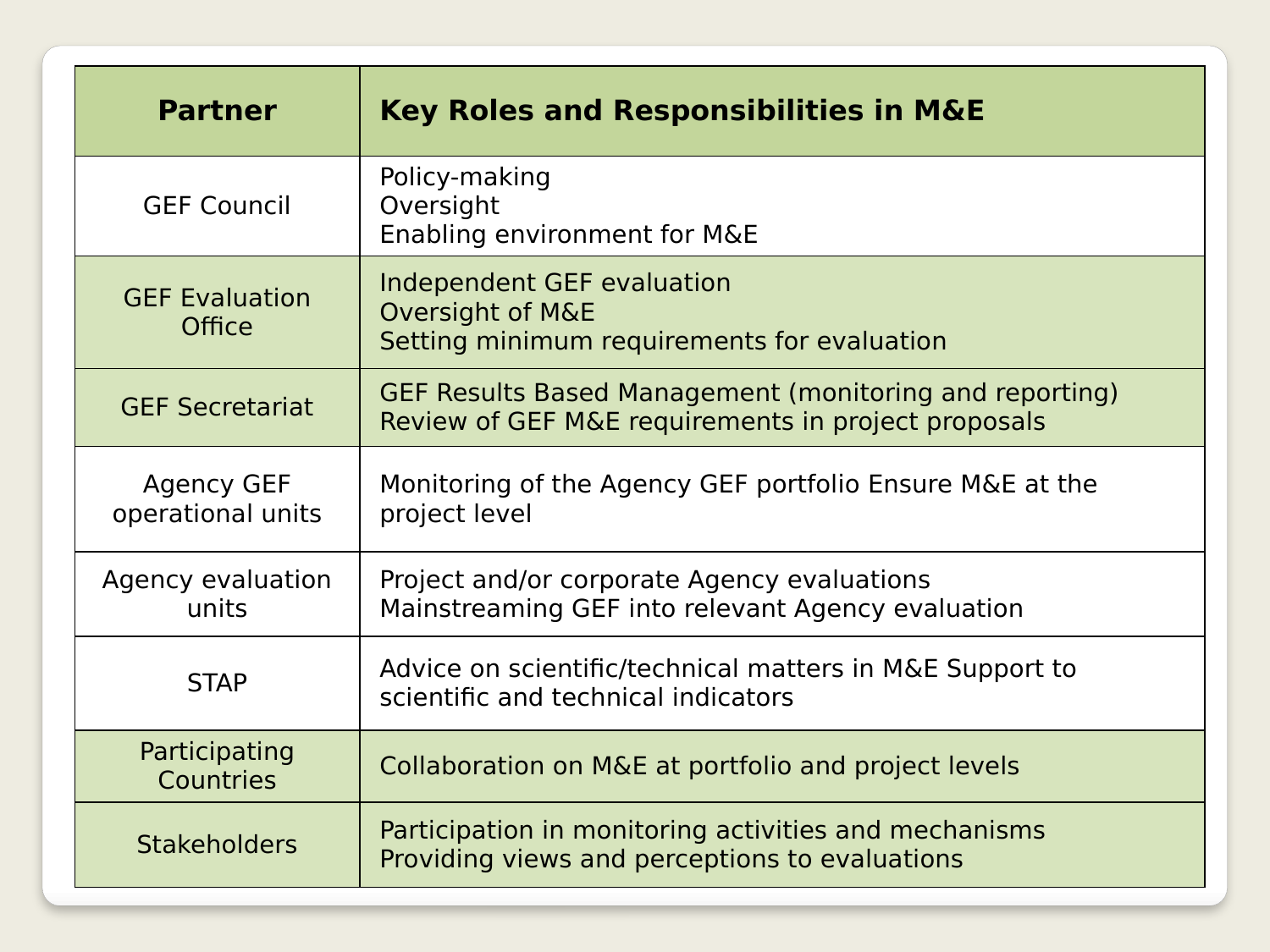

| Partner | Key Roles and Responsibilities in M&E |
| --- | --- |
| GEF Council | Policy-making Oversight Enabling environment for M&E |
| GEF Evaluation Office | Independent GEF evaluation Oversight of M&E Setting minimum requirements for evaluation |
| GEF Secretariat | GEF Results Based Management (monitoring and reporting) Review of GEF M&E requirements in project proposals |
| Agency GEF operational units | Monitoring of the Agency GEF portfolio Ensure M&E at the project level |
| Agency evaluation units | Project and/or corporate Agency evaluations Mainstreaming GEF into relevant Agency evaluation |
| STAP | Advice on scientific/technical matters in M&E Support to scientific and technical indicators |
| Participating Countries | Collaboration on M&E at portfolio and project levels |
| Stakeholders | Participation in monitoring activities and mechanisms Providing views and perceptions to evaluations |